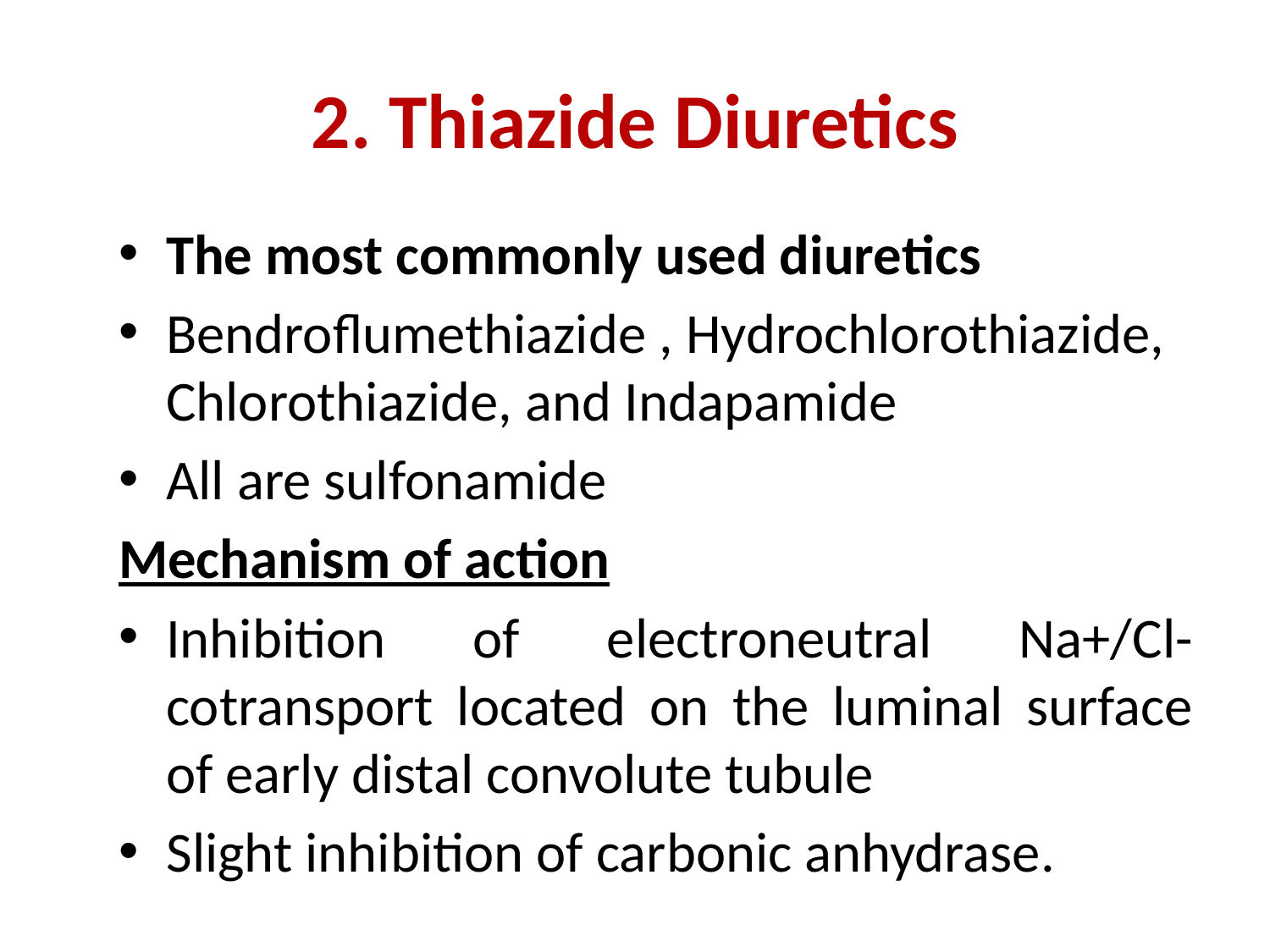

# 2. Thiazide Diuretics
The most commonly used diuretics
Bendroflumethiazide , Hydrochlorothiazide, Chlorothiazide, and Indapamide
All are sulfonamide
Mechanism of action
Inhibition of electroneutral Na+/Cl- cotransport located on the luminal surface of early distal convolute tubule
Slight inhibition of carbonic anhydrase.